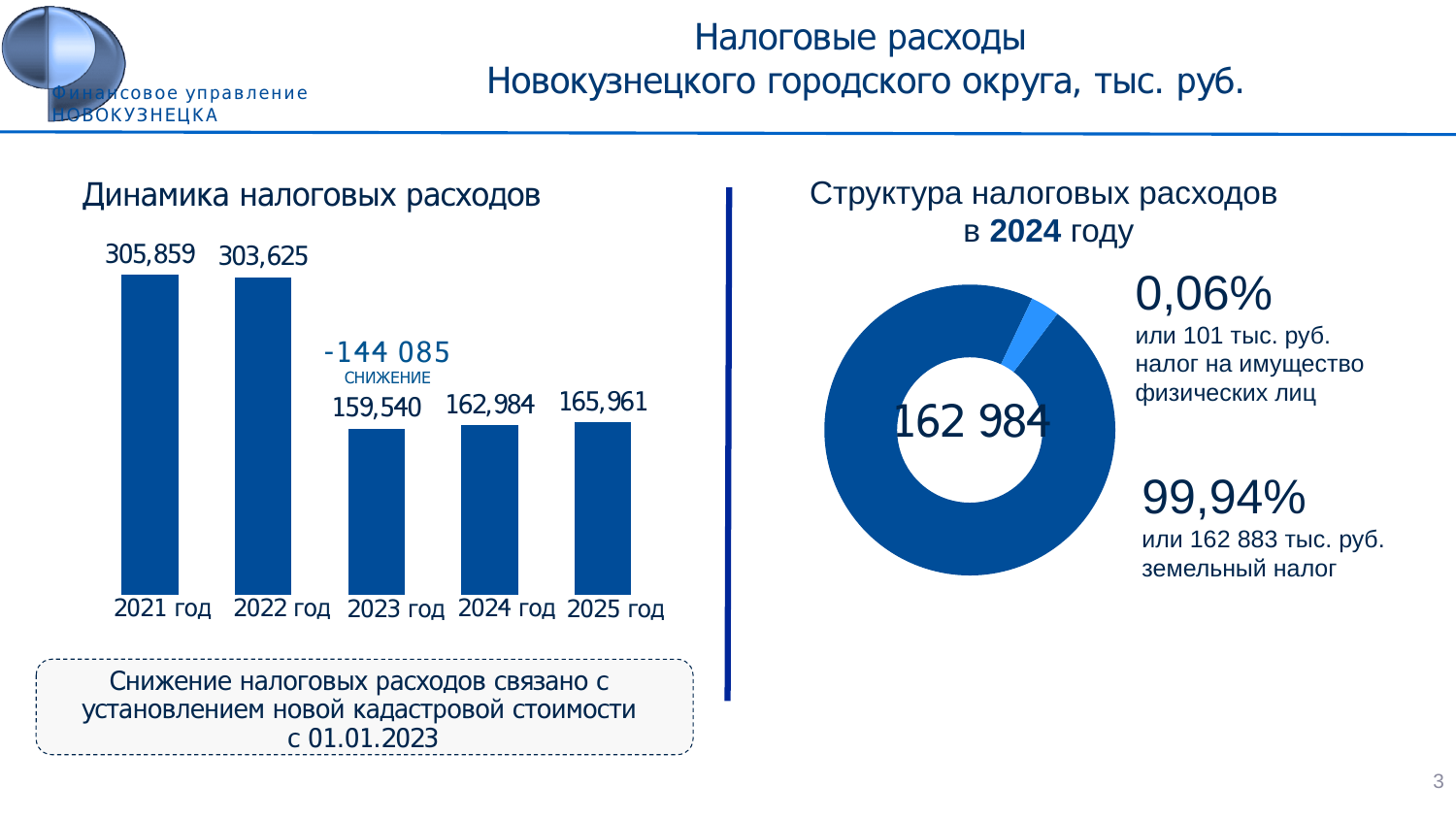

Налоговые расходы
Новокузнецкого городского округа, тыс. руб.
Структура налоговых расходов
 в 2024 году
Динамика налоговых расходов

### Chart

| Category | 2021 год | 2022 год | 2023 год | 2024 год | 2025 год |
|---|---|---|---|---|---|
| Категория 1 | 305859.0 | 303625.0 | 159540.0 | 162984.0 | 165961.0 |
0,06%
или 101 тыс. руб.
налог на имущество
физических лиц

### Chart

| Category | Продажи |
|---|---|
| Кв. 1 | 90.0 |
| Кв. 2 | 3.0 |
-144 085
снижение
99,94%
или 162 883 тыс. руб.
земельный налог
2024 год
2021 год
2022 год
2025 год
2023 год

Снижение налоговых расходов связано с  установлением новой кадастровой стоимости
с 01.01.2023
3